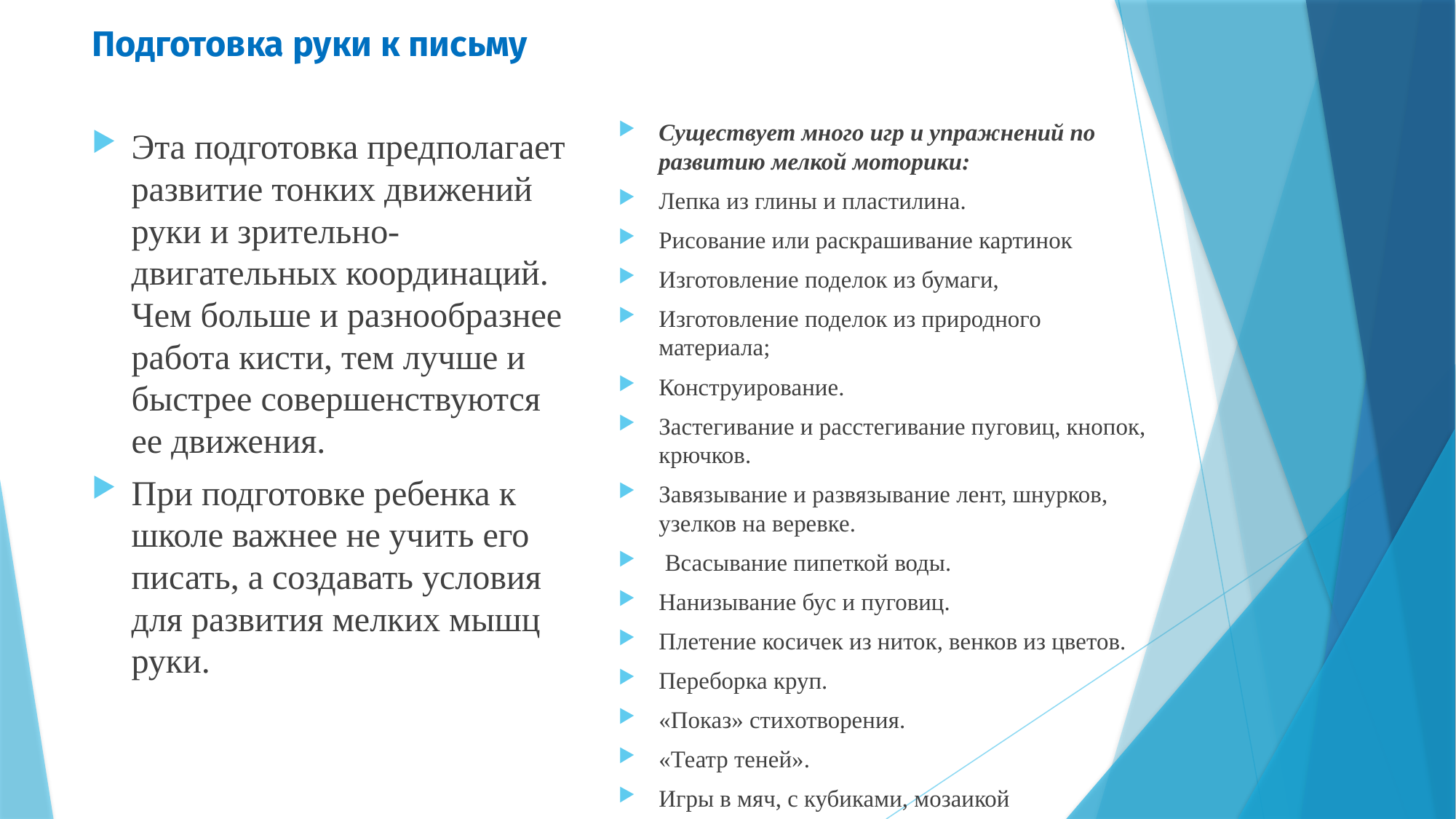

# Подготовка руки к письму
Существует много игр и упражнений по развитию мелкой моторики:
Лепка из глины и пластилина.
Рисование или раскрашивание картинок
Изготовление поделок из бумаги,
Изготовление поделок из природного материала;
Конструирование.
Застегивание и расстегивание пуговиц, кнопок, крючков.
Завязывание и развязывание лент, шнурков, узелков на веревке.
 Всасывание пипеткой воды.
Нанизывание бус и пуговиц.
Плетение косичек из ниток, венков из цветов.
Переборка круп.
«Показ» стихотворения.
«Театр теней».
Игры в мяч, с кубиками, мозаикой

Эта подготовка предполагает развитие тонких движений руки и зрительно- двигательных координаций. Чем больше и разнообразнее работа кисти, тем лучше и быстрее совершенствуются ее движения.
При подготовке ребенка к школе важнее не учить его писать, а создавать условия для развития мелких мышц руки.